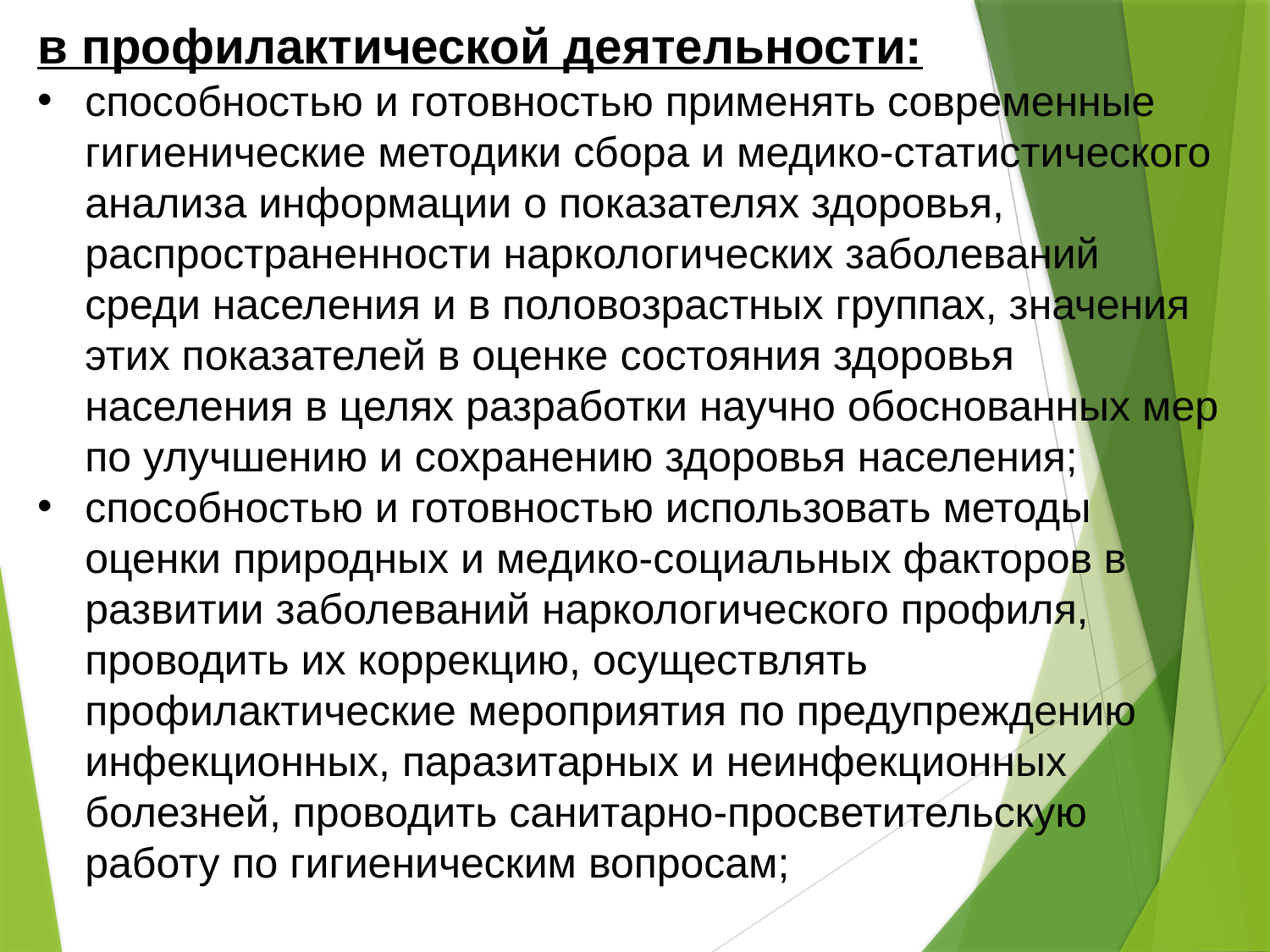

в профилактической деятельности:
способностью и готовностью применять современные гигиенические методики сбора и медико-статистического анализа информации о показателях здоровья, распространенности наркологических заболеваний среди населения и в половозрастных группах, значения этих показателей в оценке состояния здоровья населения в целях разработки научно обоснованных мер по улучшению и сохранению здоровья населения;
способностью и готовностью использовать методы оценки природных и медико-социальных факторов в развитии заболеваний наркологического профиля, проводить их коррекцию, осуществлять профилактические мероприятия по предупреждению инфекционных, паразитарных и неинфекционных болезней, проводить санитарно-просветительскую работу по гигиеническим вопросам;